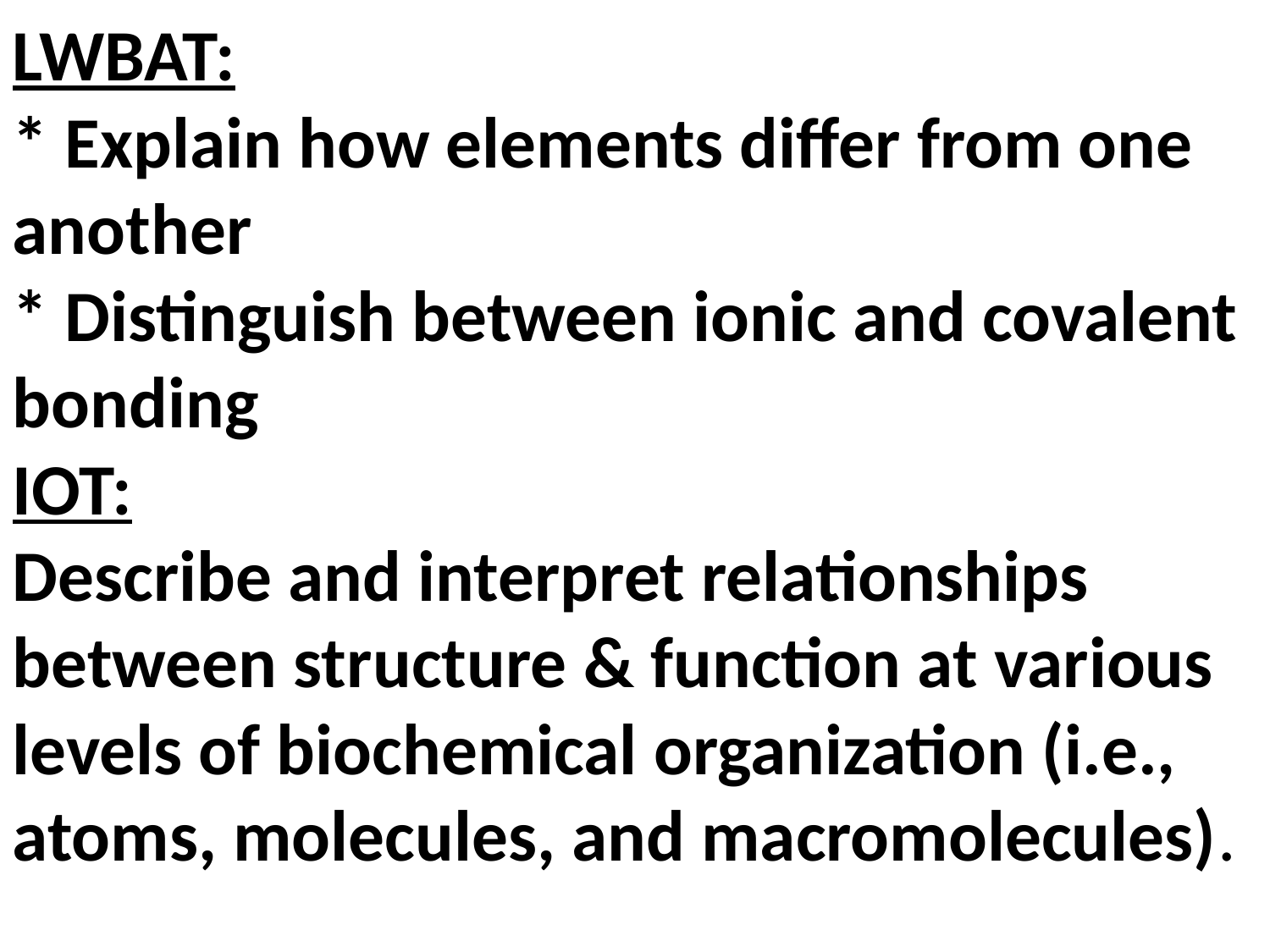

LWBAT:
* Explain how elements differ from one another
* Distinguish between ionic and covalent bonding
IOT:
Describe and interpret relationships between structure & function at various levels of biochemical organization (i.e., atoms, molecules, and macromolecules).